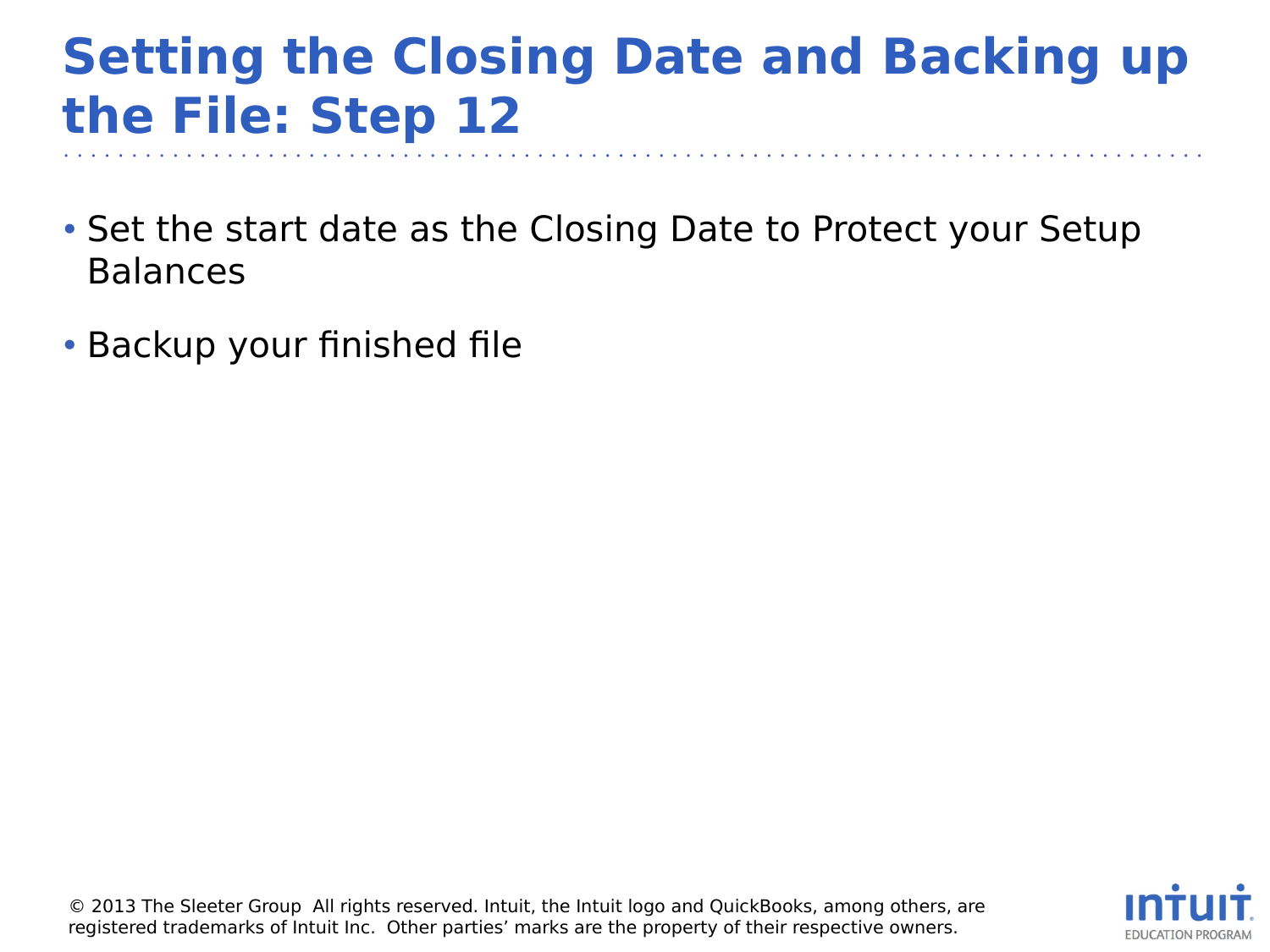

# Setting the Closing Date and Backing up the File: Step 12
Set the start date as the Closing Date to Protect your Setup Balances
Backup your finished file